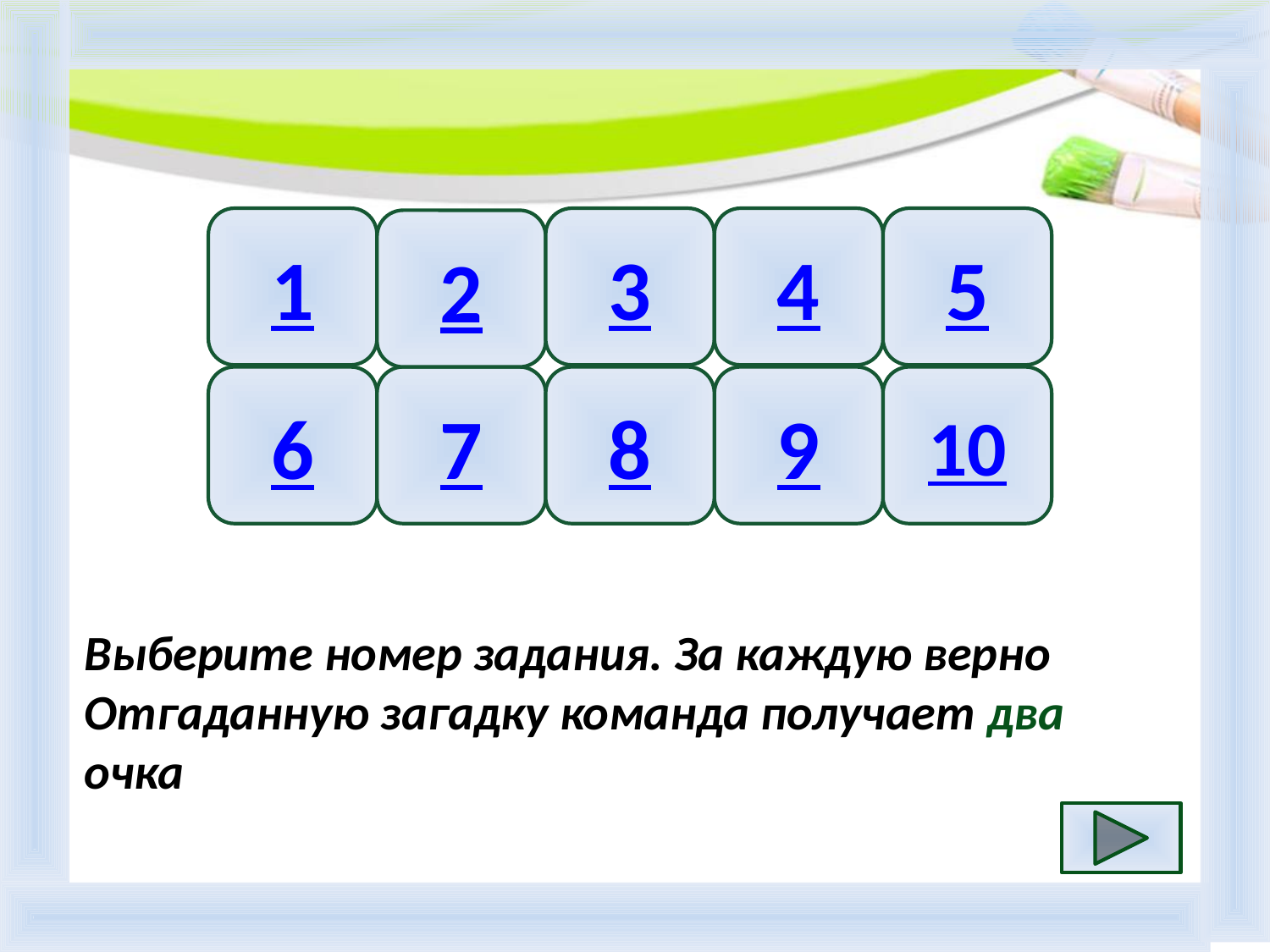

1
3
4
5
2
6
7
8
9
10

Выберите номер задания. За каждую верно
Отгаданную загадку команда получает два
очка